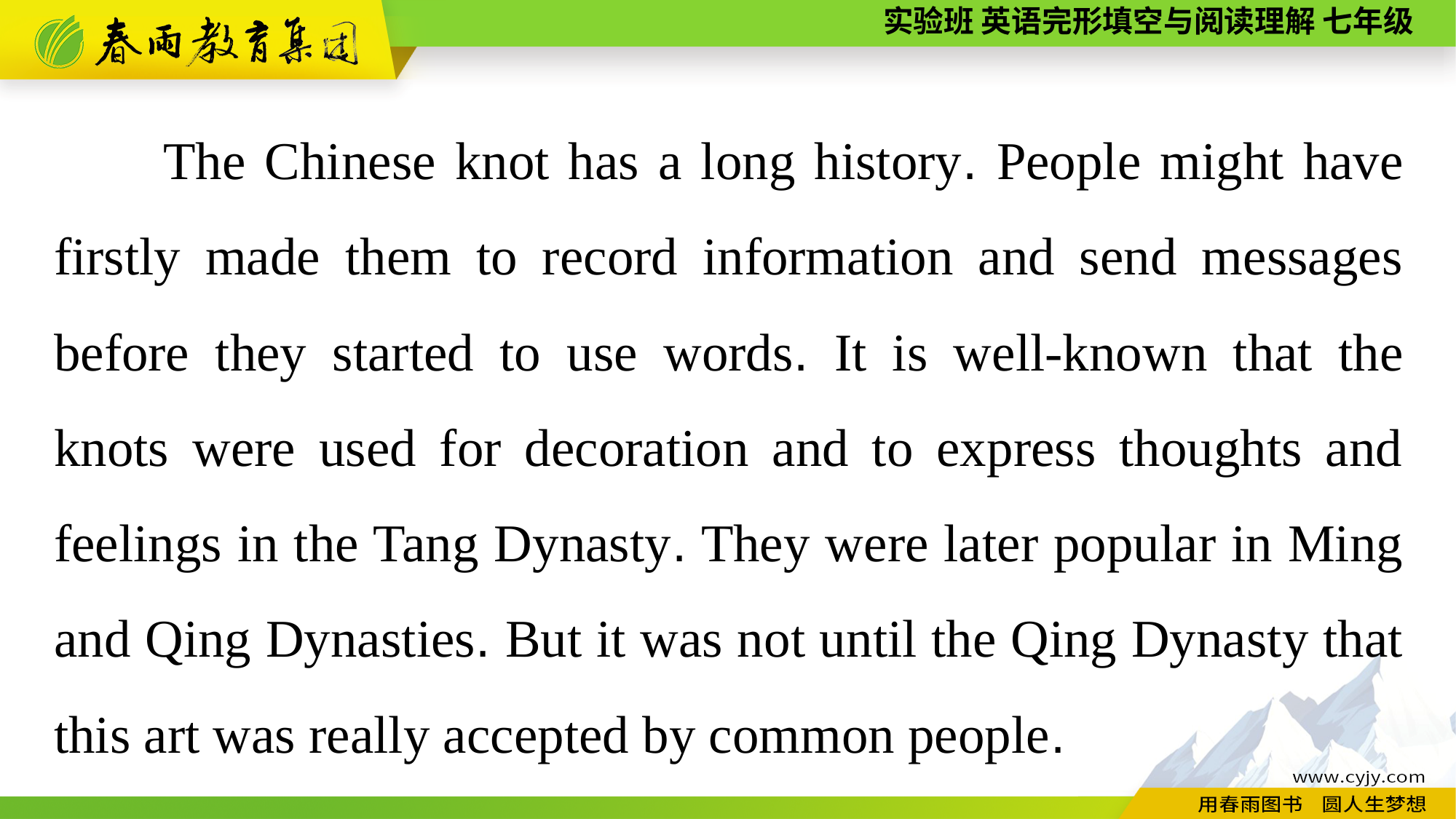

The Chinese knot has a long history. People might have firstly made them to record information and send messages before they started to use words. It is well-known that the knots were used for decoration and to express thoughts and feelings in the Tang Dynasty. They were later popular in Ming and Qing Dynasties. But it was not until the Qing Dynasty that this art was really accepted by common people.